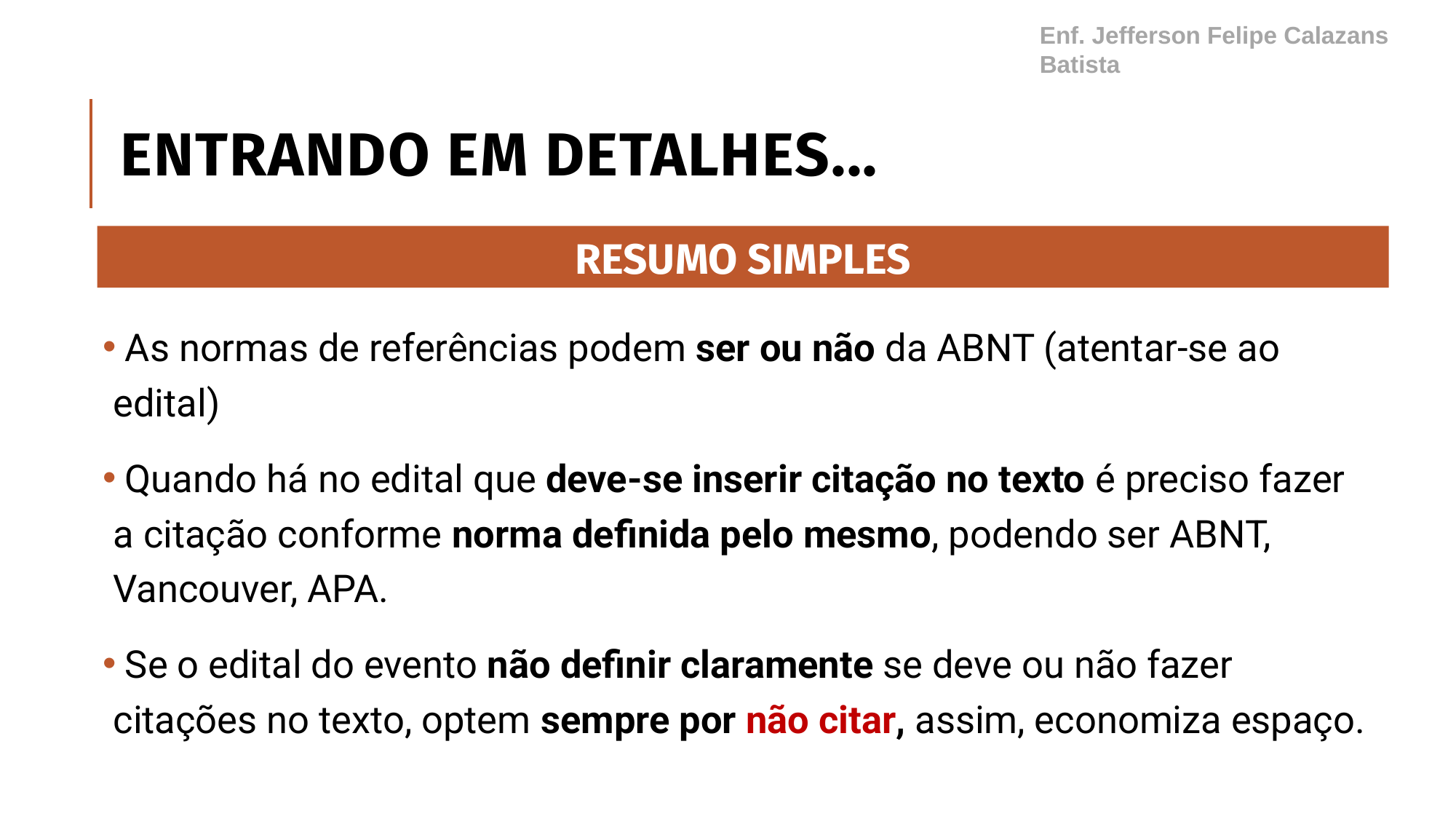

Enf. Jefferson Felipe Calazans Batista
# Entrando em detalhes...
RESUMO SIMPLES
 As normas de referências podem ser ou não da ABNT (atentar-se ao edital)
 Quando há no edital que deve-se inserir citação no texto é preciso fazer a citação conforme norma definida pelo mesmo, podendo ser ABNT, Vancouver, APA.
 Se o edital do evento não definir claramente se deve ou não fazer citações no texto, optem sempre por não citar, assim, economiza espaço.